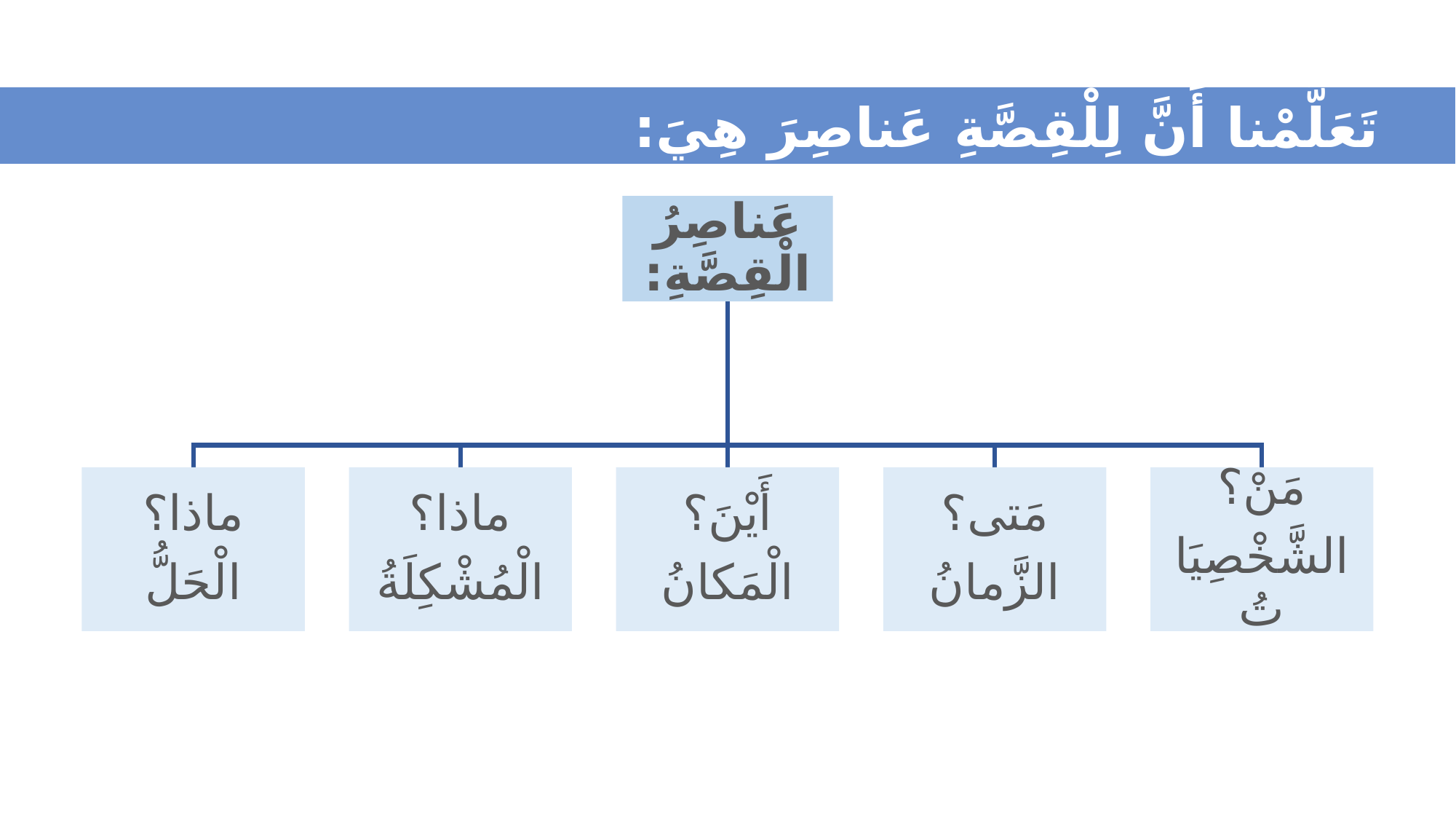

تَعَلَّمْنا أَنَّ لِلْقِصَّةِ عَناصِرَ هِيَ:
عَناصِرُ الْقِصَّةِ:

ماذا؟
الْحَلُّ
ماذا؟
الْمُشْكِلَةُ
أَيْنَ؟
الْمَكانُ
مَتى؟
الزَّمانُ
مَنْ؟
الشَّخْصِيَاتُ